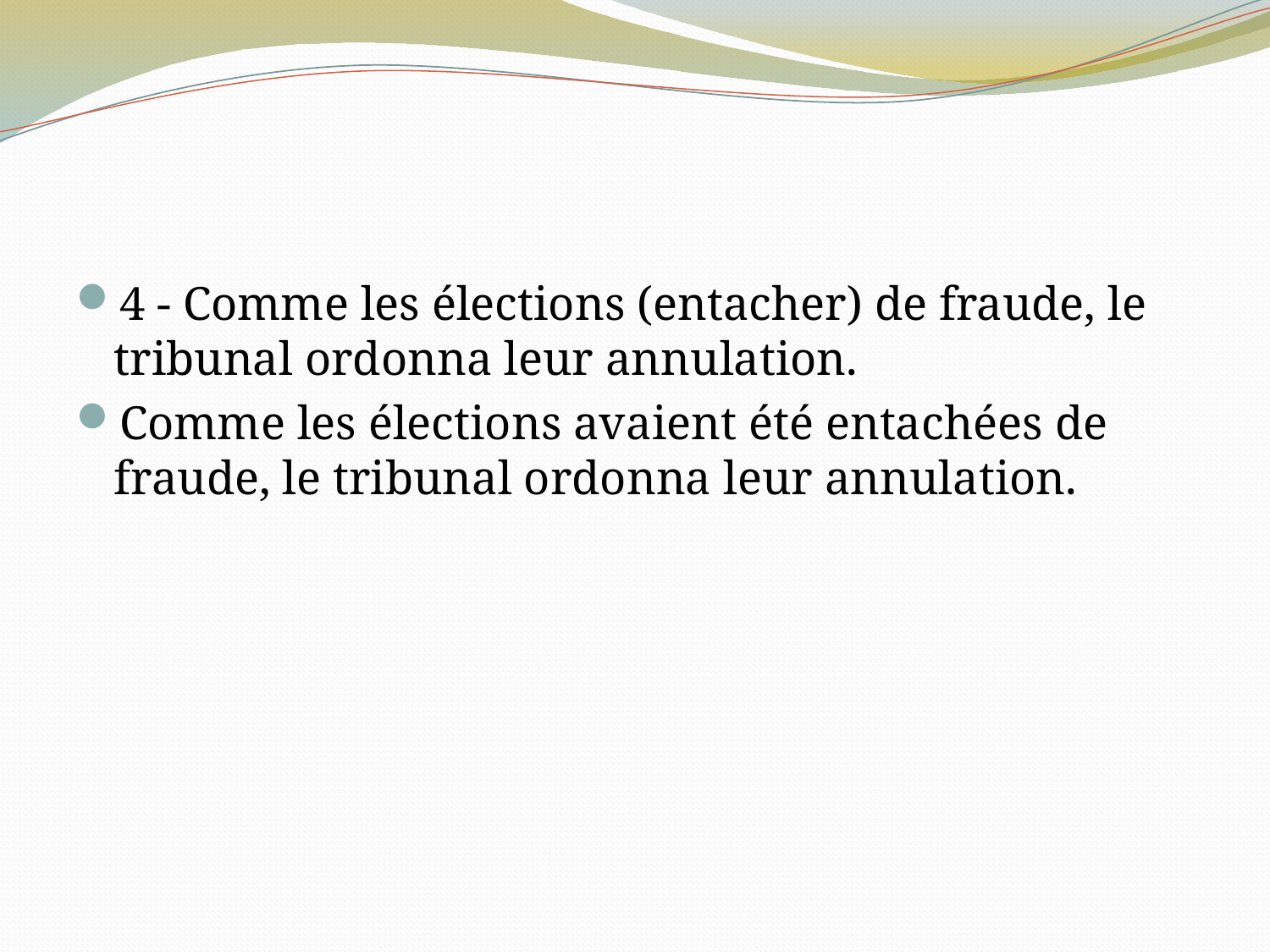

#
4 - Comme les élections (entacher) de fraude, le tribunal ordonna leur annulation.
Comme les élections avaient été entachées de fraude, le tribunal ordonna leur annulation.